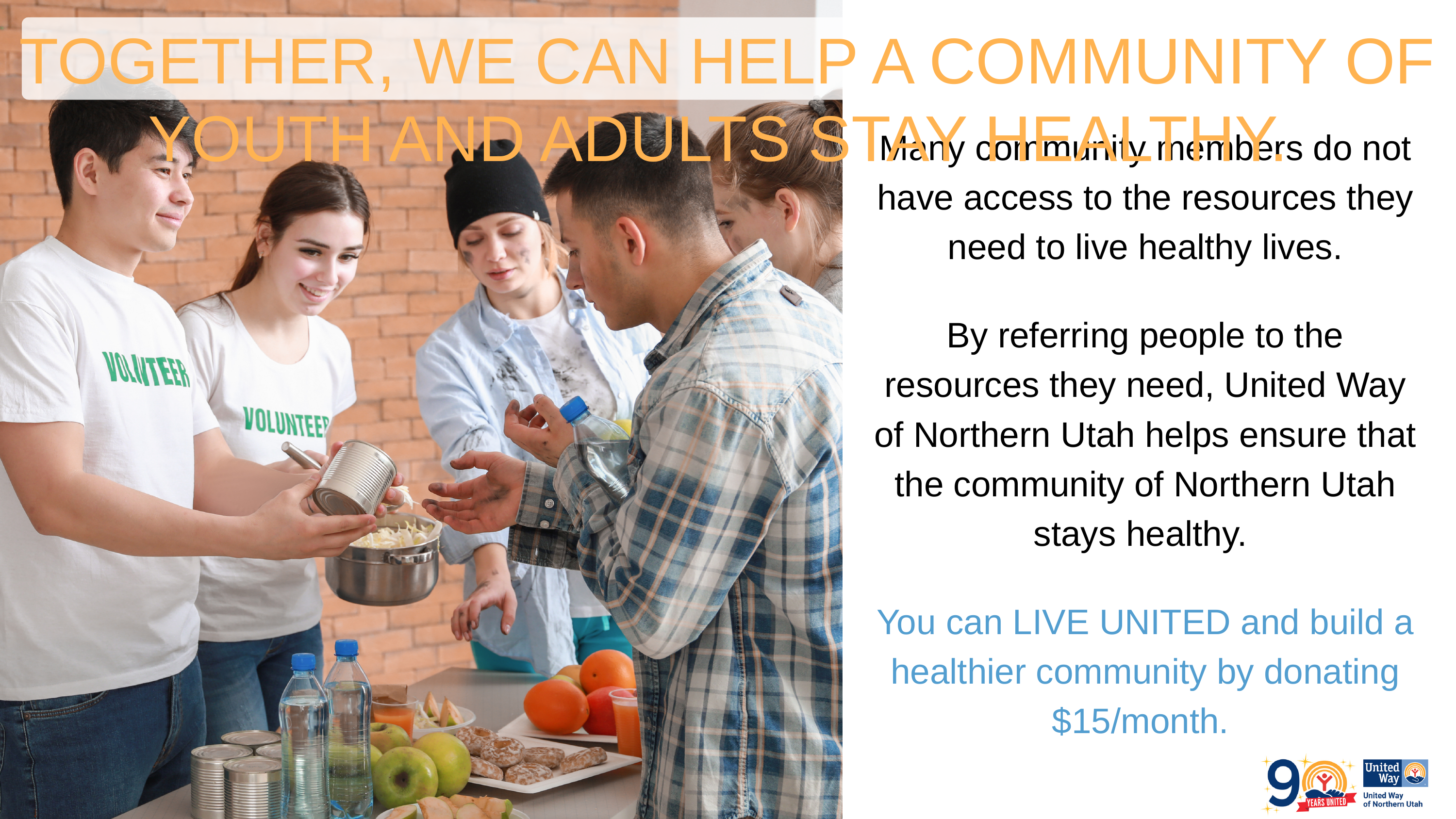

TOGETHER, WE CAN HELP A COMMUNITY OF YOUTH AND ADULTS STAY HEALTHY.
Many community members do not have access to the resources they need to live healthy lives.

By referring people to the resources they need, United Way of Northern Utah helps ensure that the community of Northern Utah stays healthy.

You can LIVE UNITED and build a healthier community by donating $15/month.